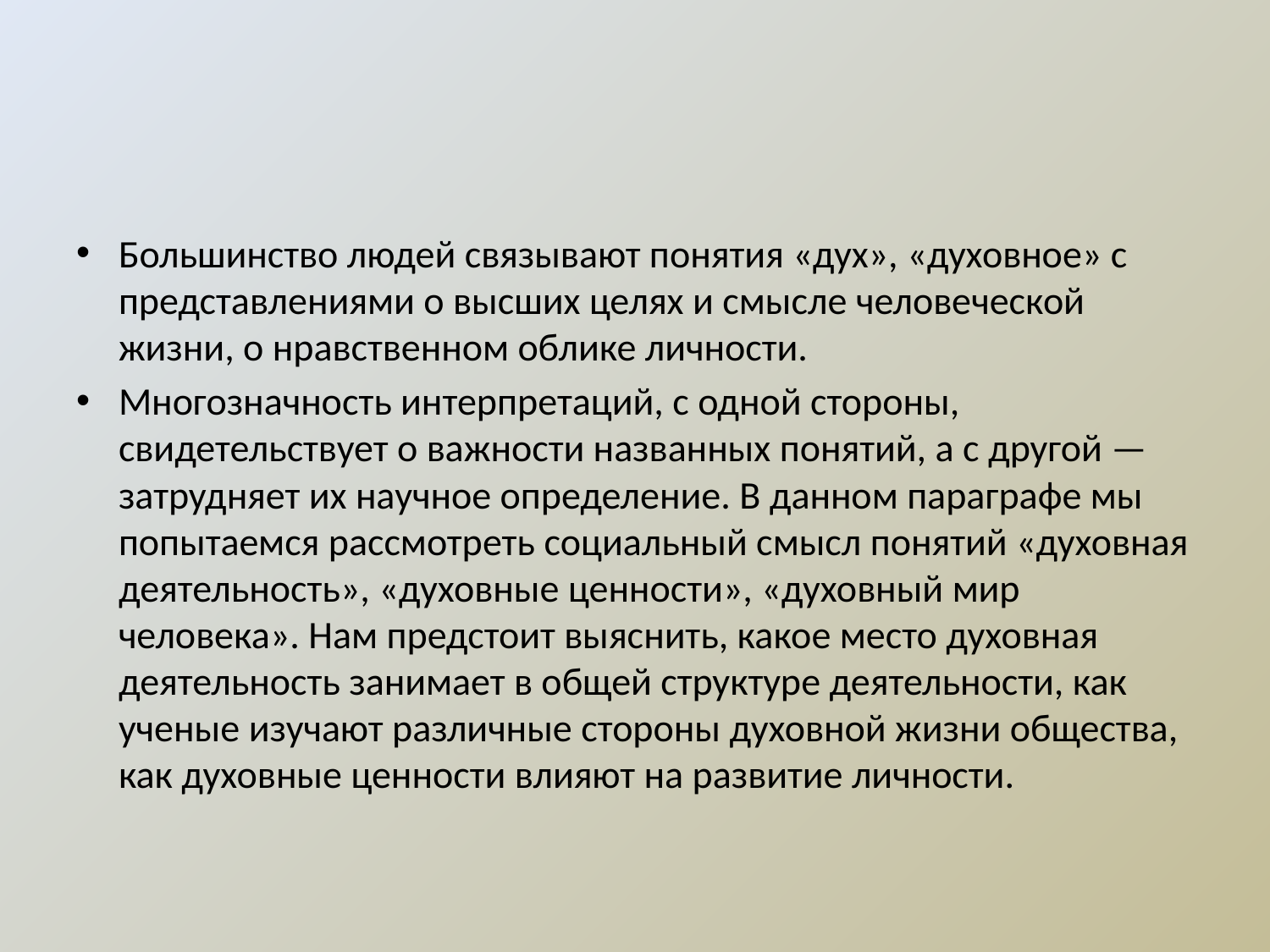

#
Большинство людей связывают понятия «дух», «духовное» с представлениями о высших целях и смысле человеческой жизни, о нравственном облике личности.
Многозначность интерпретаций, с одной стороны, свидетельствует о важности названных понятий, а с другой — затрудняет их научное определение. В данном параграфе мы попытаемся рассмотреть социальный смысл понятий «духовная деятельность», «духовные ценности», «духовный мир человека». Нам предстоит выяснить, какое место духовная деятельность занимает в общей структуре деятельности, как ученые изучают различные стороны духовной жизни общества, как духовные ценности влияют на развитие личности.